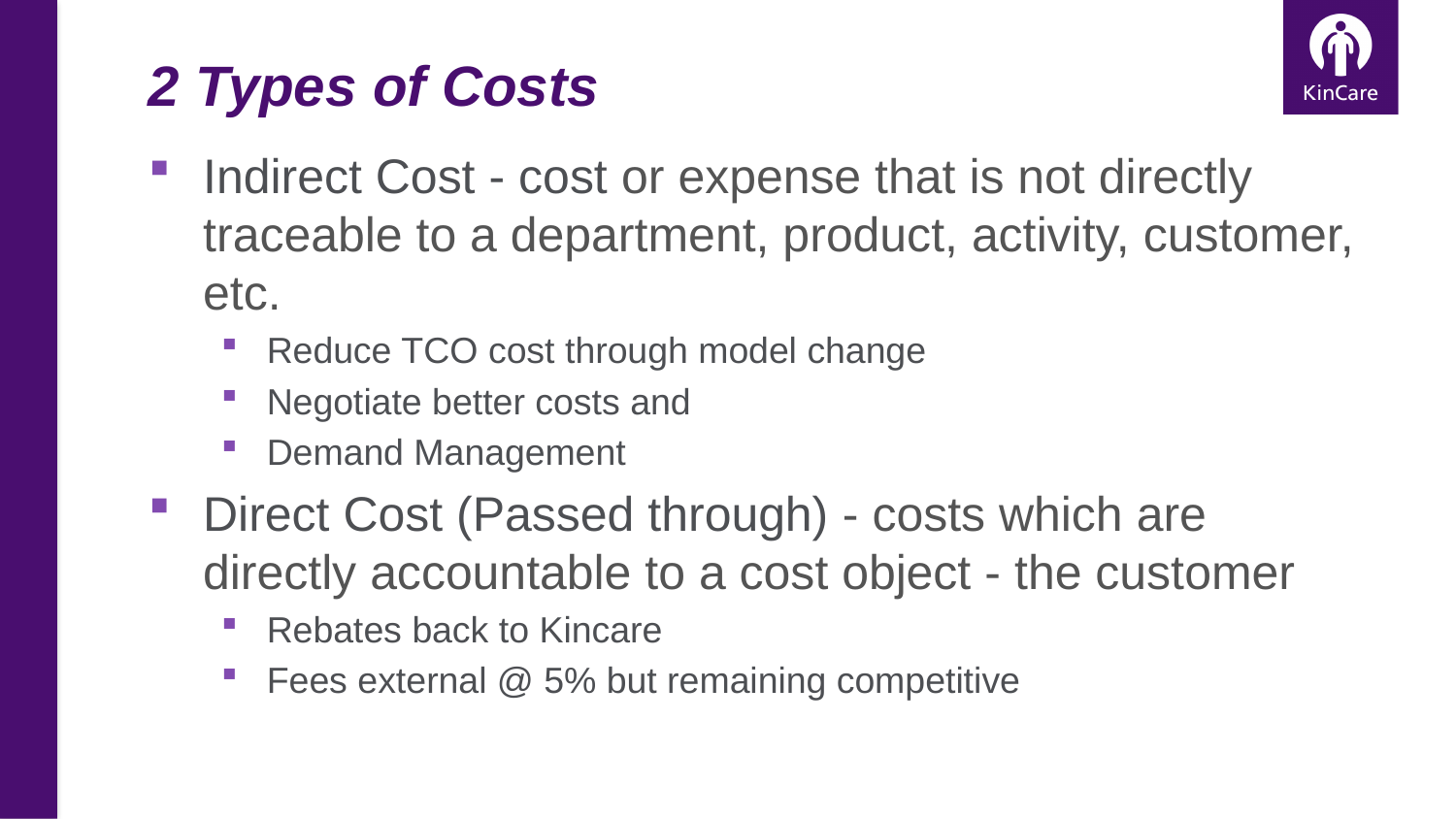

2 Types of Costs
Indirect Cost - cost or expense that is not directly traceable to a department, product, activity, customer, etc.
Reduce TCO cost through model change
Negotiate better costs and
Demand Management
Direct Cost (Passed through) - costs which are directly accountable to a cost object - the customer
Rebates back to Kincare
Fees external @ 5% but remaining competitive